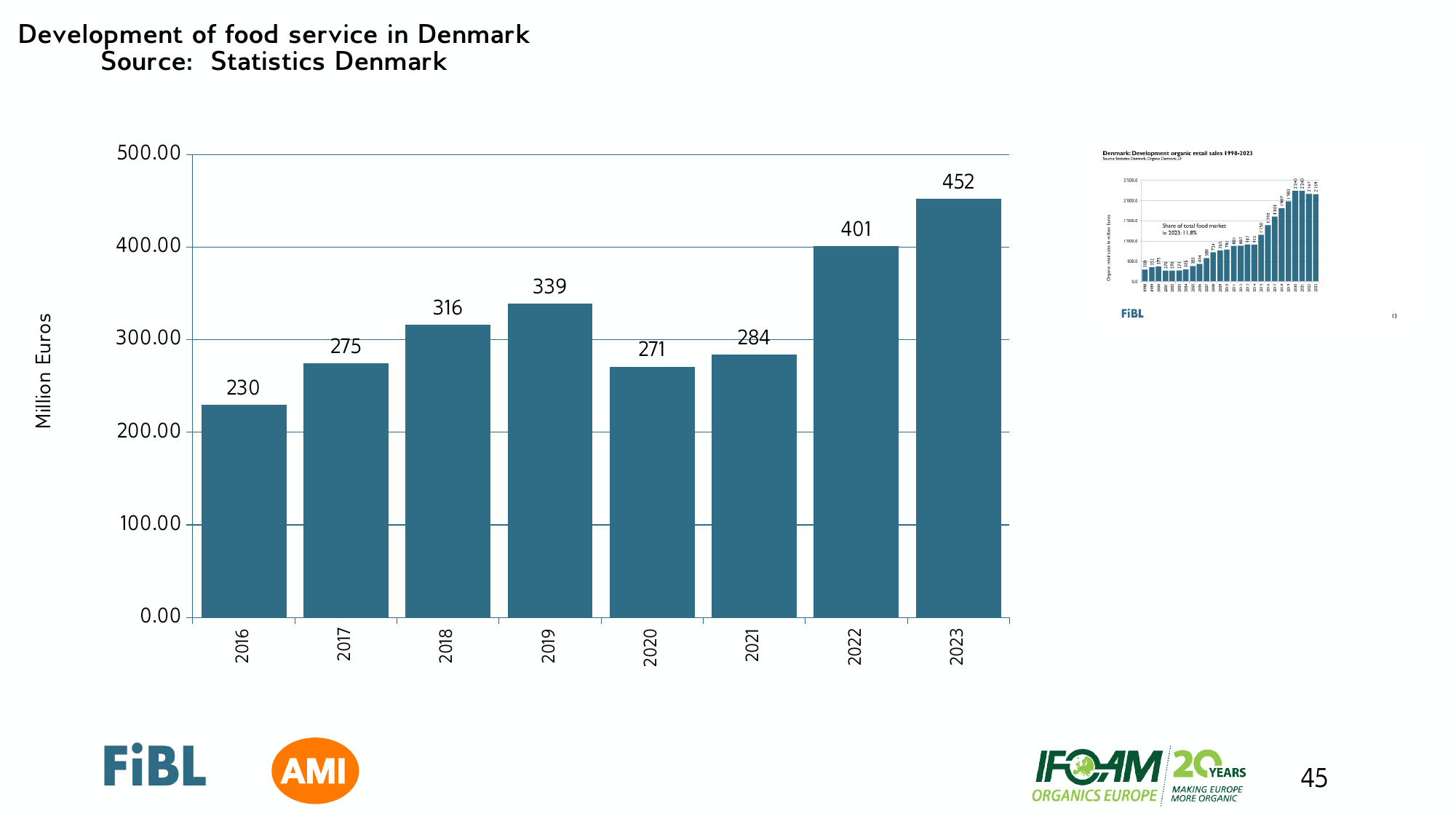

### Chart: Development of food service in Denmark Source:  Statistics Denmark

| Category | Europa |
|---|---|
| 2016 | 229.7453393 |
| 2017 | 274.7963326 |
| 2018 | 316.0 |
| 2019 | 339.0 |
| 2020 | 271.0 |
| 2021 | 284.0 |
| 2022 | 401.0 |
| 2023 | 452.0 |